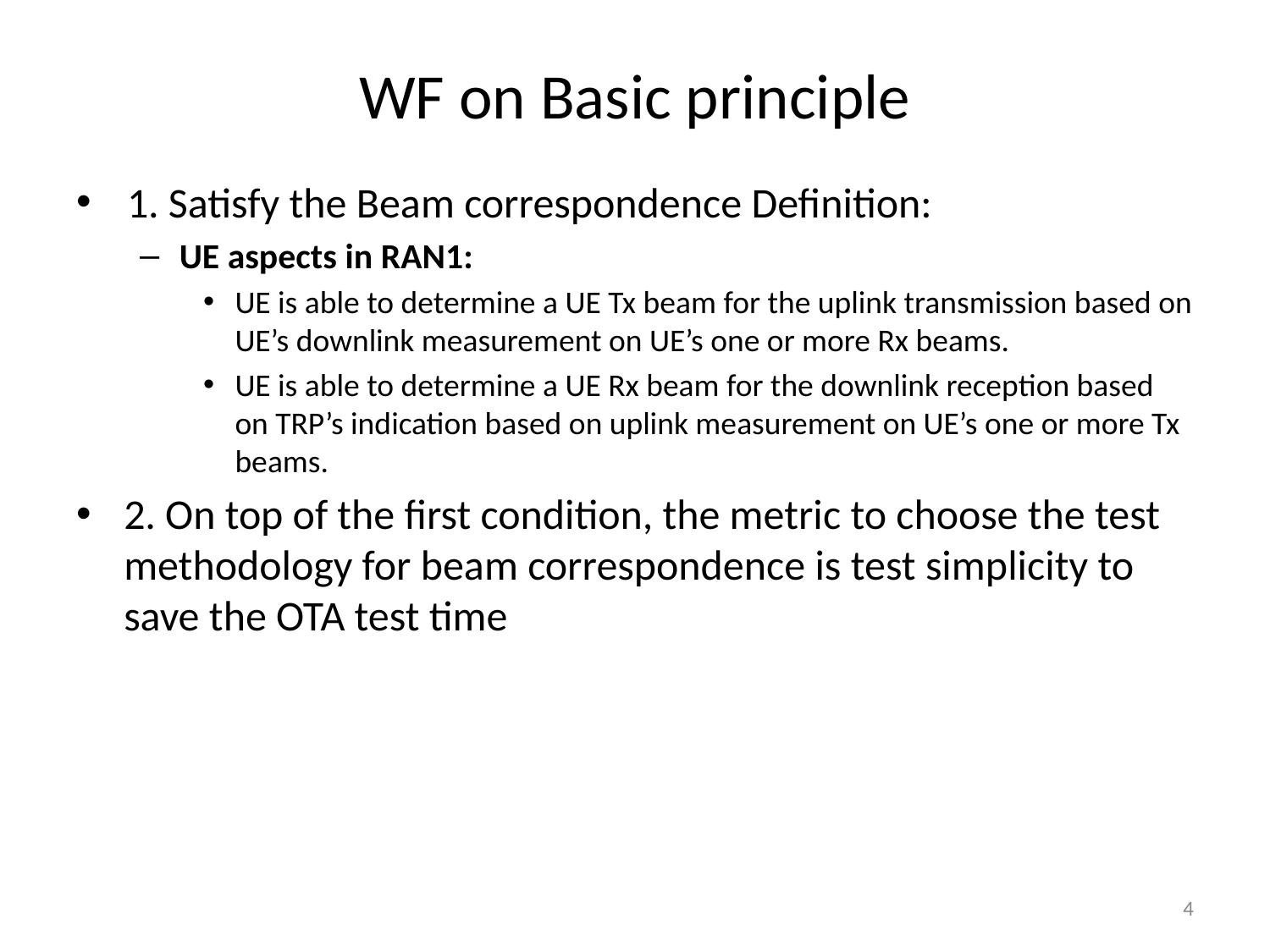

# WF on Basic principle
1. Satisfy the Beam correspondence Definition:
UE aspects in RAN1:
UE is able to determine a UE Tx beam for the uplink transmission based on UE’s downlink measurement on UE’s one or more Rx beams.
UE is able to determine a UE Rx beam for the downlink reception based on TRP’s indication based on uplink measurement on UE’s one or more Tx beams.
2. On top of the first condition, the metric to choose the test methodology for beam correspondence is test simplicity to save the OTA test time

4